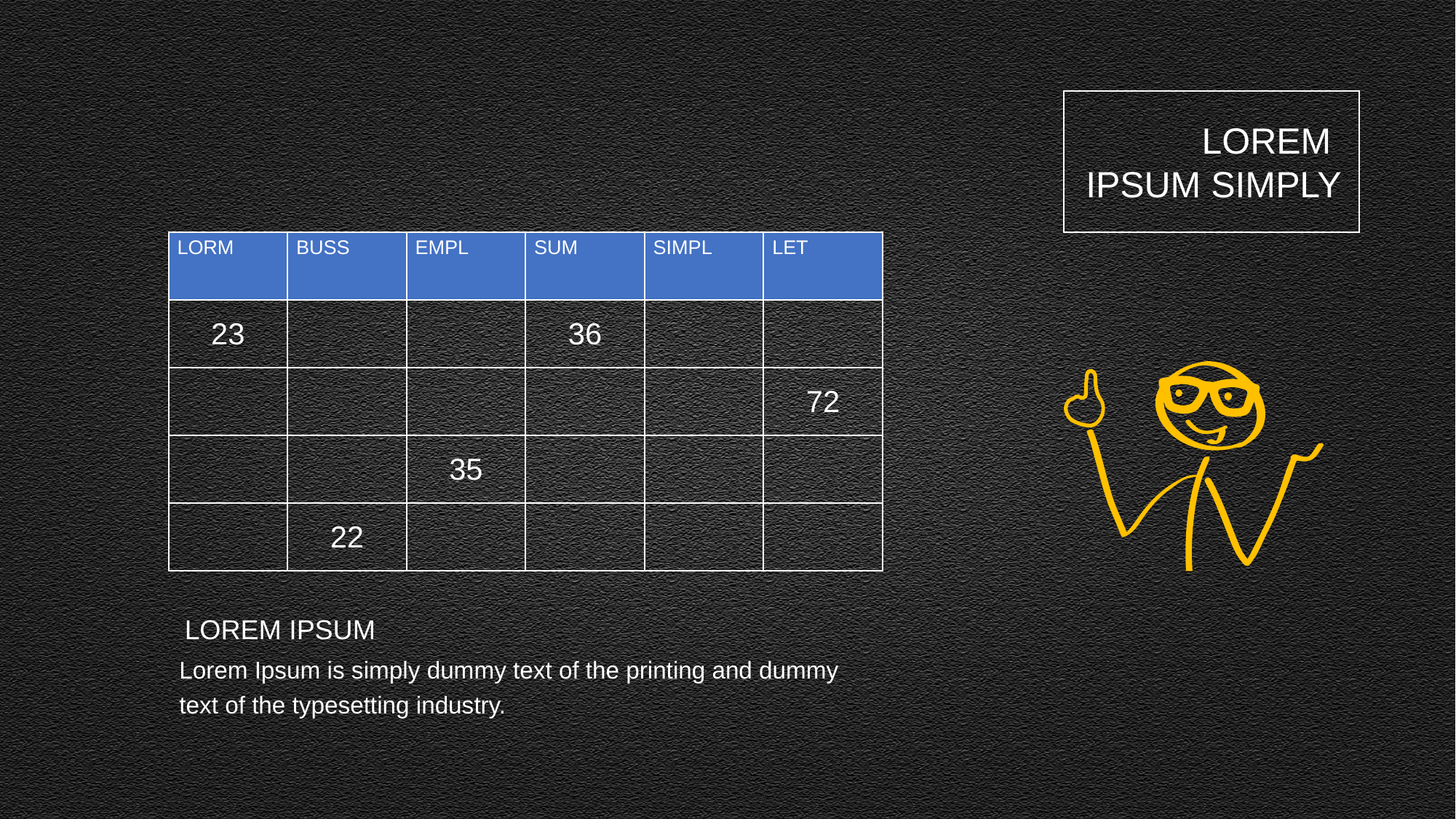

LOREM
IPSUM SIMPLY
| LORM | BUSS | EMPL | SUM | SIMPL | LET |
| --- | --- | --- | --- | --- | --- |
| 23 |  |  | 36 |  |  |
|  |  |  |  |  | 72 |
|  |  | 35 |  |  |  |
|  | 22 |  |  |  |  |

LOREM IPSUM
Lorem Ipsum is simply dummy text of the printing and dummy text of the typesetting industry.